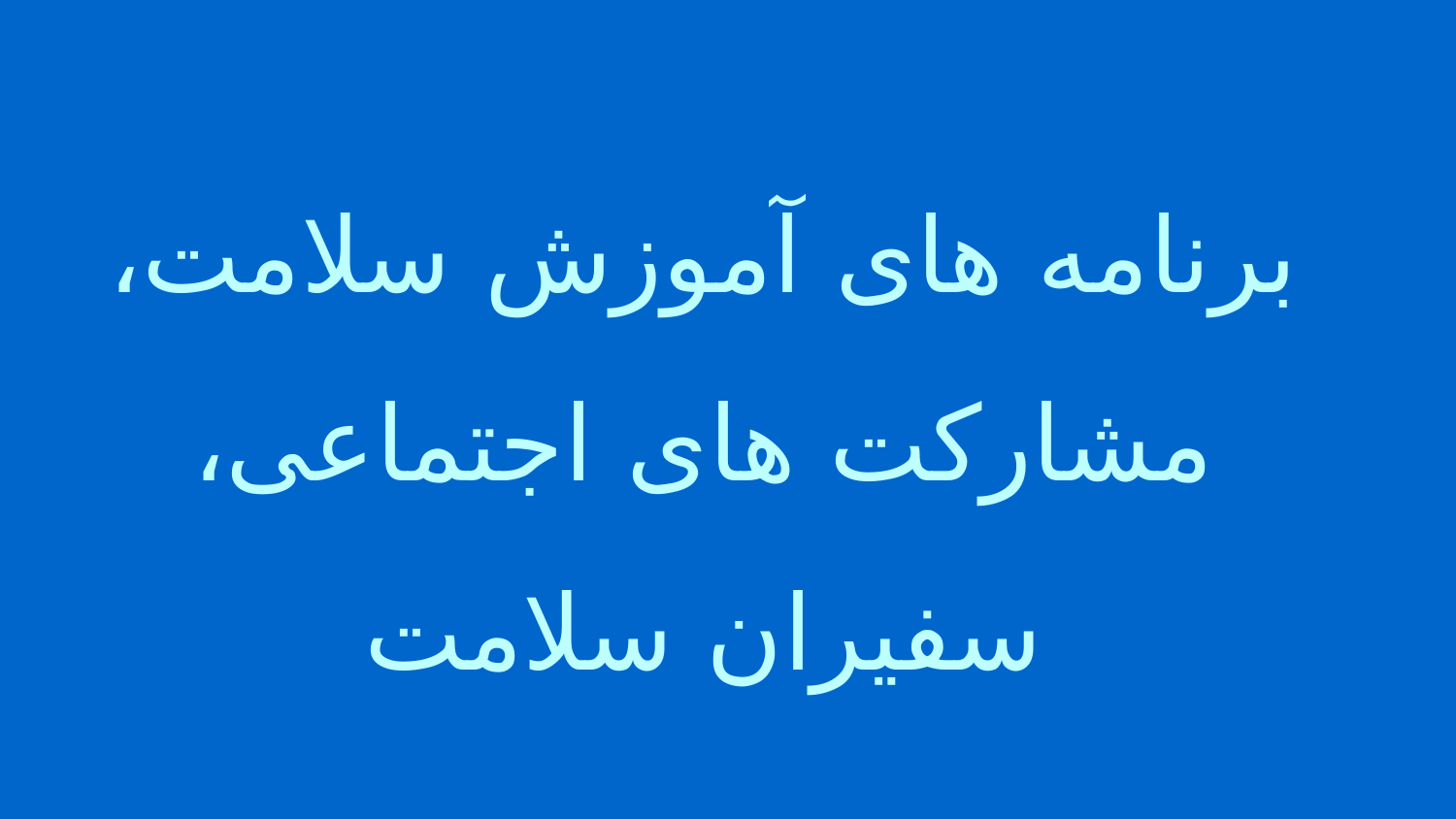

برنامه های آموزش سلامت، مشارکت های اجتماعی، سفیران سلامت